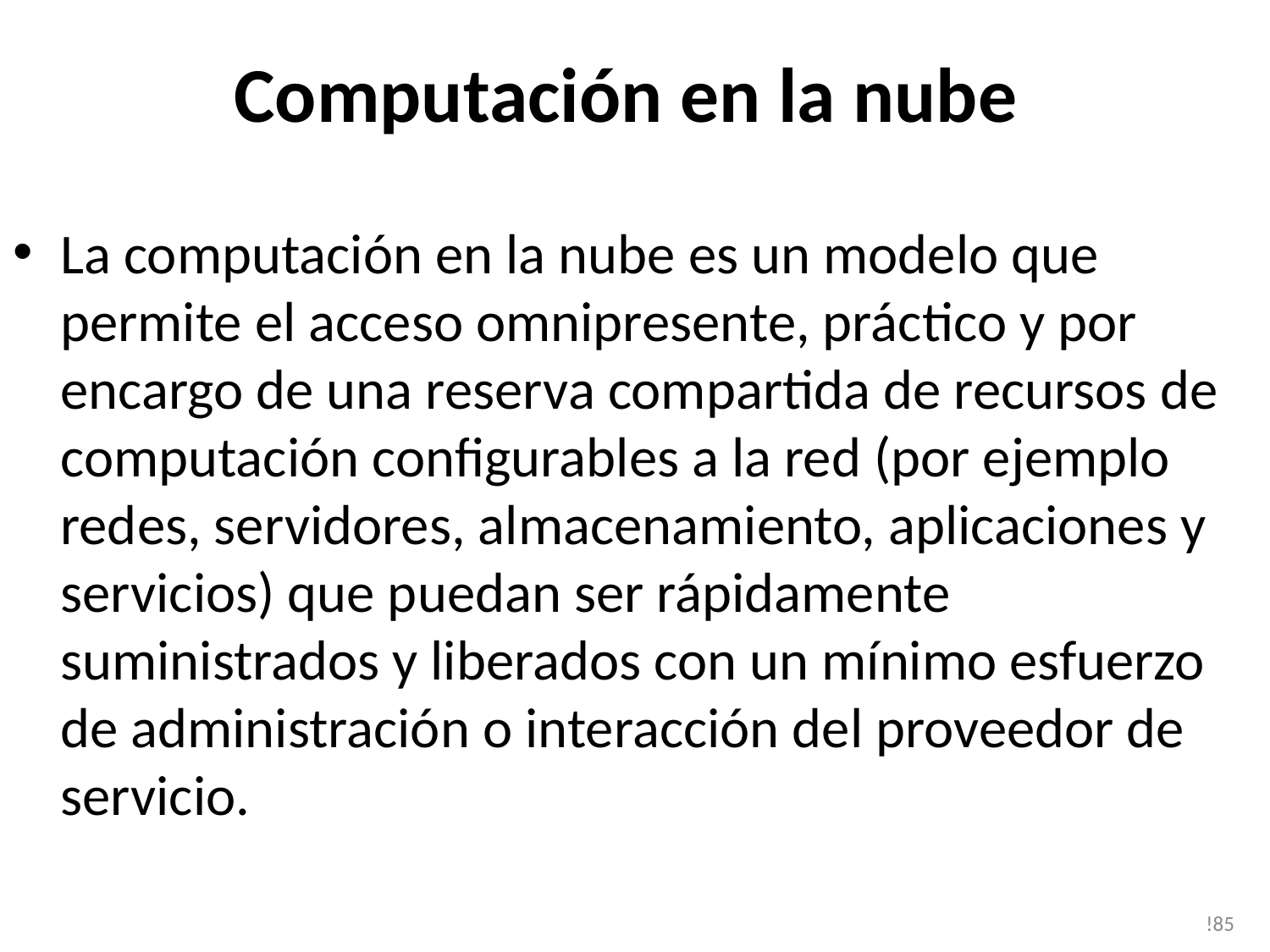

# Computación en la nube
La computación en la nube es un modelo que permite el acceso omnipresente, práctico y por encargo de una reserva compartida de recursos de computación configurables a la red (por ejemplo redes, servidores, almacenamiento, aplicaciones y servicios) que puedan ser rápidamente suministrados y liberados con un mínimo esfuerzo de administración o interacción del proveedor de servicio.
!85